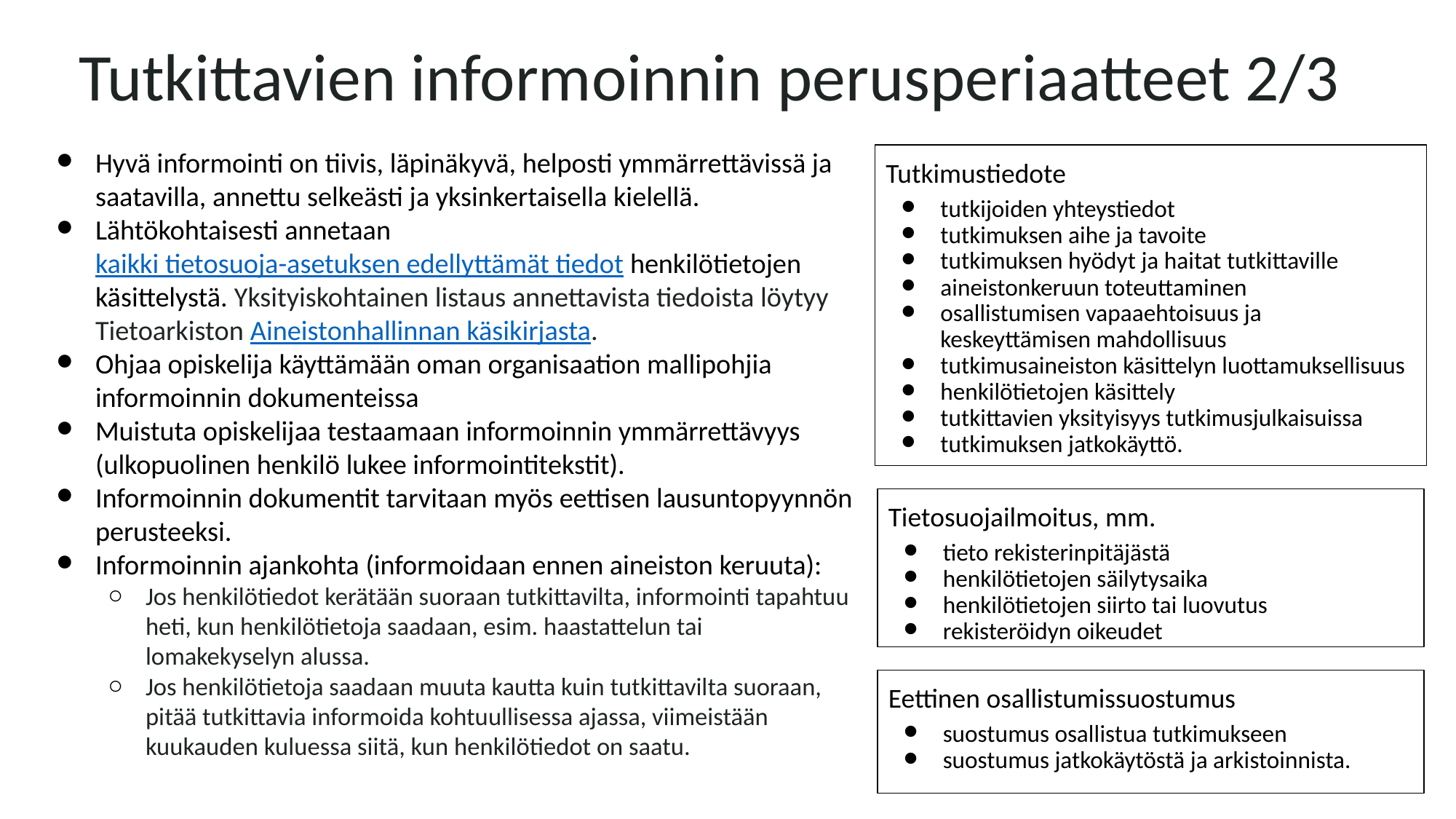

# Tutkittavien informoinnin perusperiaatteet 2/3
Hyvä informointi on tiivis, läpinäkyvä, helposti ymmärrettävissä ja saatavilla, annettu selkeästi ja yksinkertaisella kielellä.
Lähtökohtaisesti annetaan kaikki tietosuoja-asetuksen edellyttämät tiedot henkilötietojen käsittelystä. Yksityiskohtainen listaus annettavista tiedoista löytyy Tietoarkiston Aineistonhallinnan käsikirjasta.
Ohjaa opiskelija käyttämään oman organisaation mallipohjia informoinnin dokumenteissa
Muistuta opiskelijaa testaamaan informoinnin ymmärrettävyys (ulkopuolinen henkilö lukee informointitekstit).
Informoinnin dokumentit tarvitaan myös eettisen lausuntopyynnön perusteeksi.
Informoinnin ajankohta (informoidaan ennen aineiston keruuta):
Jos henkilötiedot kerätään suoraan tutkittavilta, informointi tapahtuu heti, kun henkilötietoja saadaan, esim. haastattelun tai lomakekyselyn alussa.
Jos henkilötietoja saadaan muuta kautta kuin tutkittavilta suoraan, pitää tutkittavia informoida kohtuullisessa ajassa, viimeistään kuukauden kuluessa siitä, kun henkilötiedot on saatu.

Tutkimustiedote
tutkijoiden yhteystiedot
tutkimuksen aihe ja tavoite
tutkimuksen hyödyt ja haitat tutkittaville
aineistonkeruun toteuttaminen
osallistumisen vapaaehtoisuus ja keskeyttämisen mahdollisuus
tutkimusaineiston käsittelyn luottamuksellisuus
henkilötietojen käsittely
tutkittavien yksityisyys tutkimusjulkaisuissa
tutkimuksen jatkokäyttö.
Tietosuojailmoitus, mm.
tieto rekisterinpitäjästä
henkilötietojen säilytysaika
henkilötietojen siirto tai luovutus
rekisteröidyn oikeudet

Eettinen osallistumissuostumus
suostumus osallistua tutkimukseen
suostumus jatkokäytöstä ja arkistoinnista.